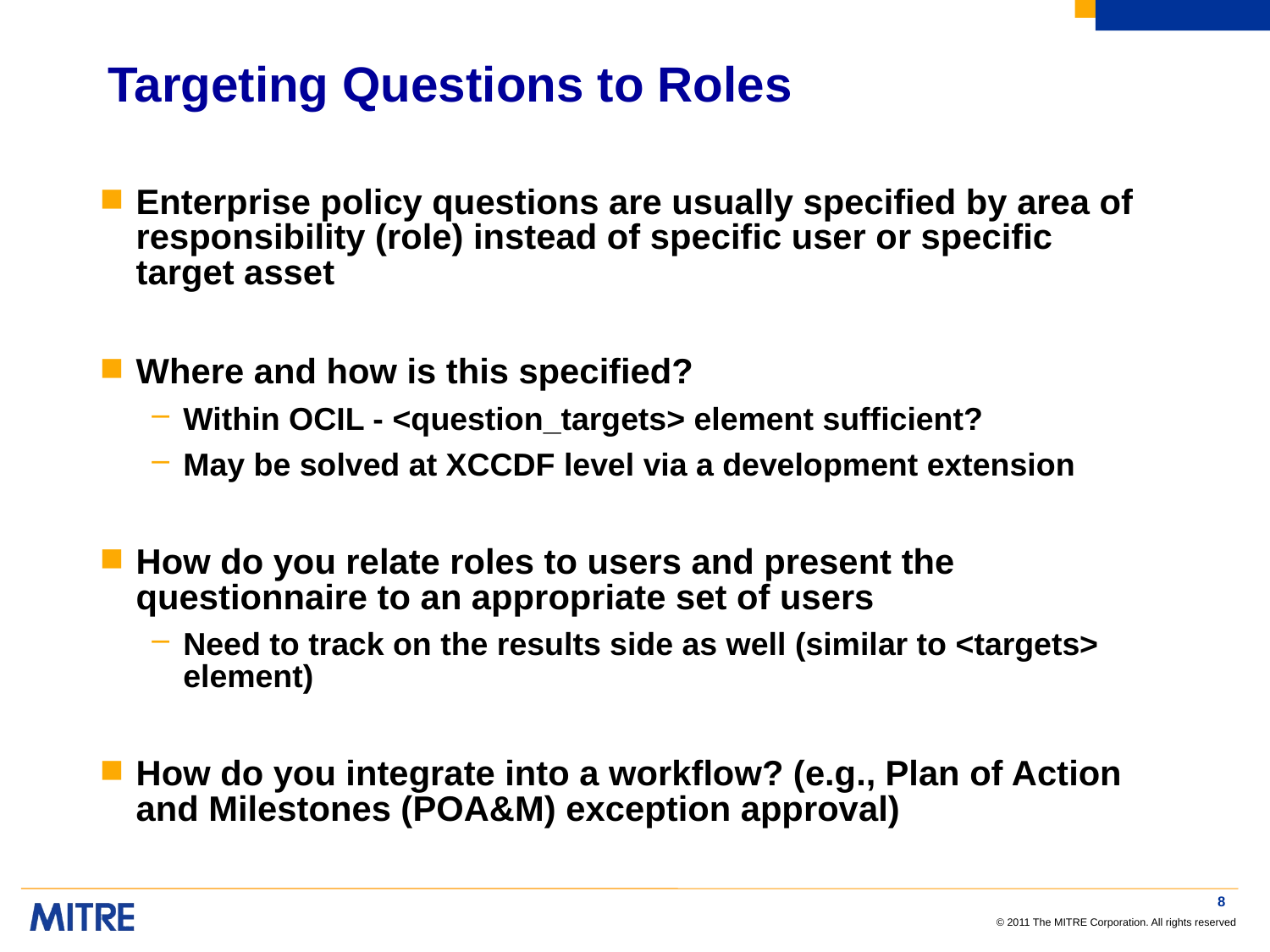

# Targeting Questions to Roles
Enterprise policy questions are usually specified by area of responsibility (role) instead of specific user or specific target asset

Where and how is this specified?
Within OCIL - <question_targets> element sufficient?
May be solved at XCCDF level via a development extension

How do you relate roles to users and present the questionnaire to an appropriate set of users
Need to track on the results side as well (similar to <targets> element)

How do you integrate into a workflow? (e.g., Plan of Action and Milestones (POA&M) exception approval)
8